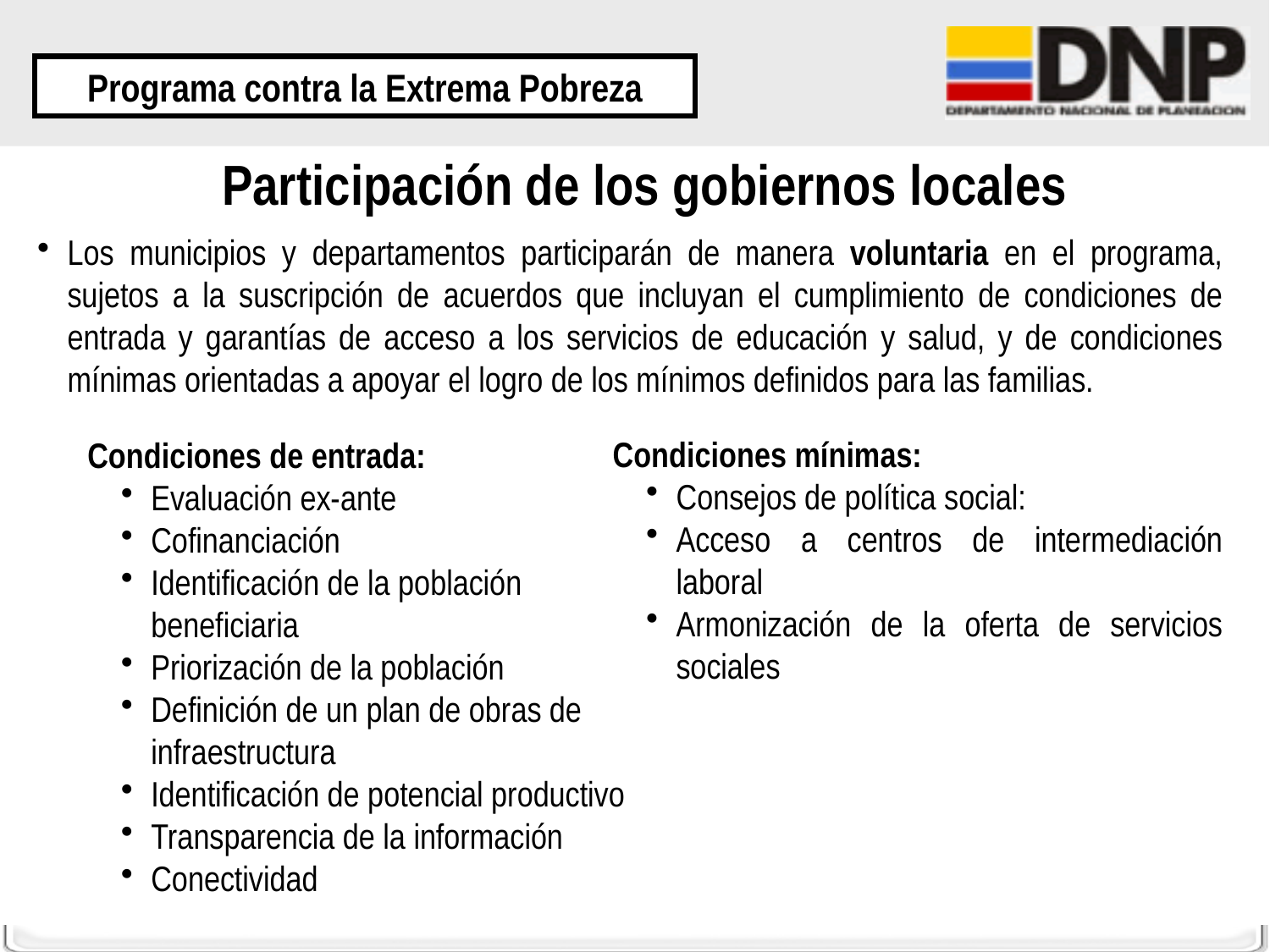

Programa contra la Extrema Pobreza
Participación de los gobiernos locales
Los municipios y departamentos participarán de manera voluntaria en el programa, sujetos a la suscripción de acuerdos que incluyan el cumplimiento de condiciones de entrada y garantías de acceso a los servicios de educación y salud, y de condiciones mínimas orientadas a apoyar el logro de los mínimos definidos para las familias.
Condiciones mínimas:
Consejos de política social:
Acceso a centros de intermediación laboral
Armonización de la oferta de servicios sociales
Condiciones de entrada:
Evaluación ex-ante
Cofinanciación
Identificación de la población beneficiaria
Priorización de la población
Definición de un plan de obras de infraestructura
Identificación de potencial productivo
Transparencia de la información
Conectividad